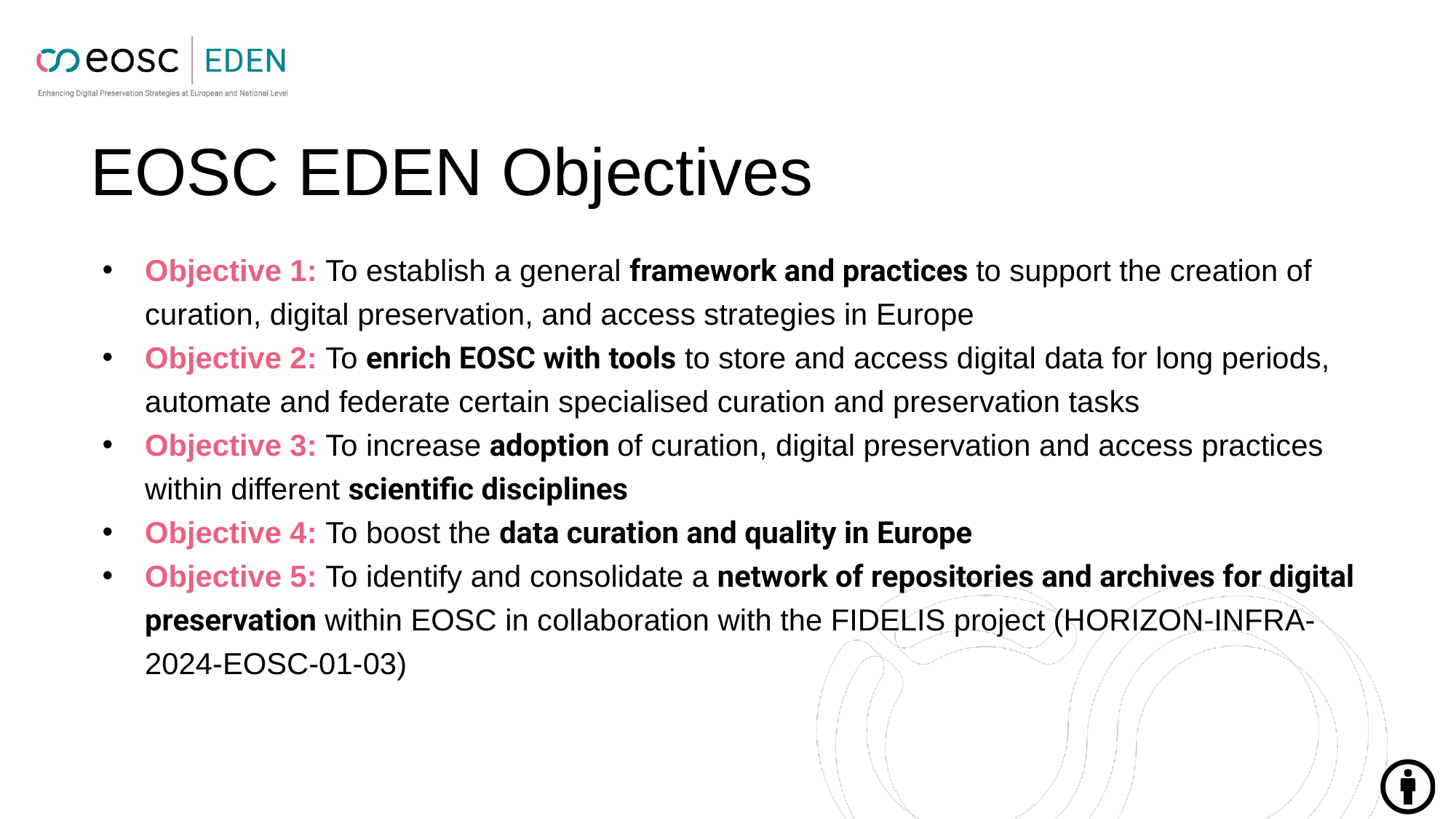

# EOSC EDEN Objectives
Objective 1: To establish a general framework and practices to support the creation of curation, digital preservation, and access strategies in Europe
Objective 2: To enrich EOSC with tools to store and access digital data for long periods, automate and federate certain specialised curation and preservation tasks
Objective 3: To increase adoption of curation, digital preservation and access practices within different scientific disciplines
Objective 4: To boost the data curation and quality in Europe
Objective 5: To identify and consolidate a network of repositories and archives for digital preservation within EOSC in collaboration with the FIDELIS project (HORIZON-INFRA-2024-EOSC-01-03)